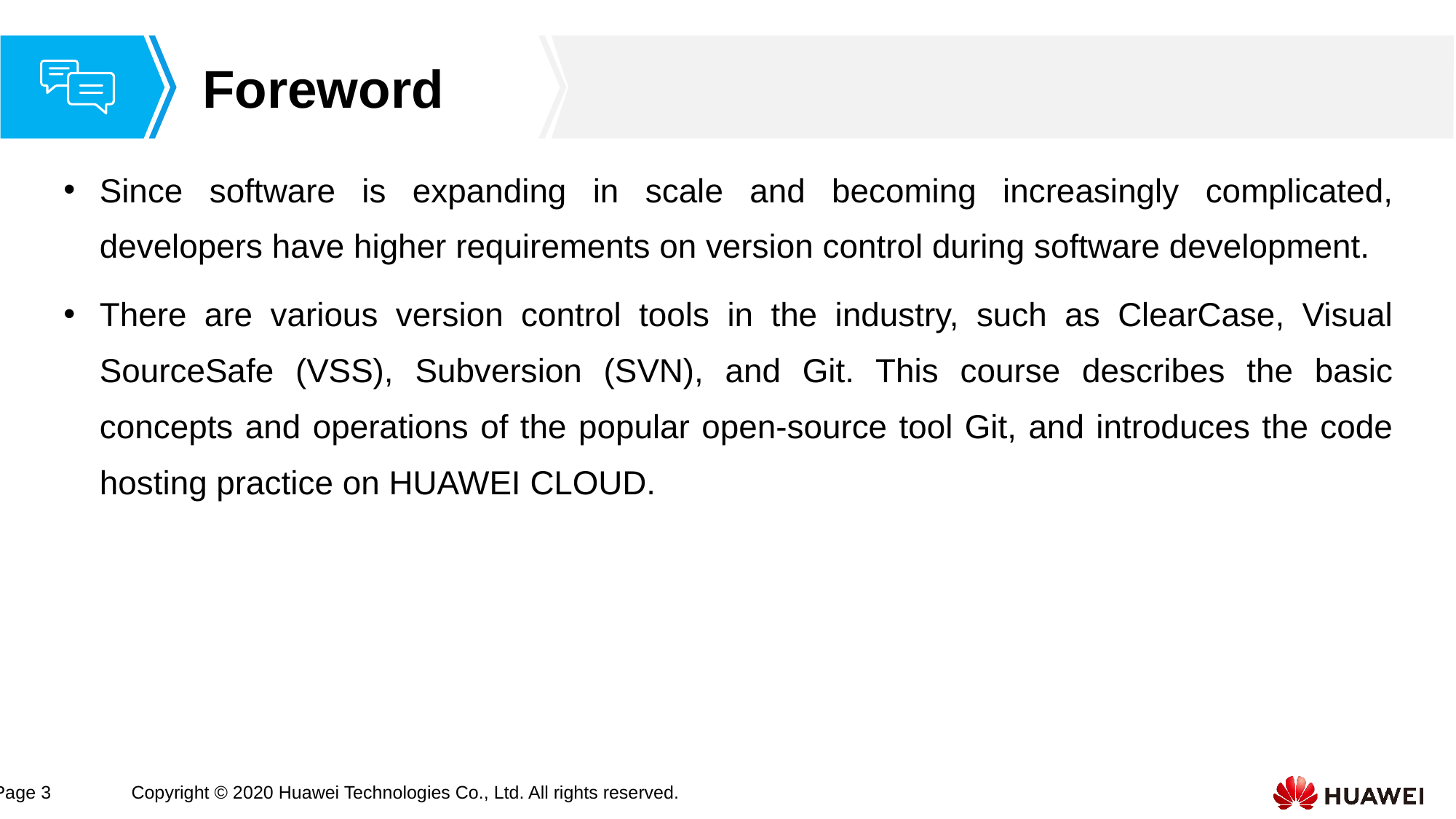

Since software is expanding in scale and becoming increasingly complicated, developers have higher requirements on version control during software development.
There are various version control tools in the industry, such as ClearCase, Visual SourceSafe (VSS), Subversion (SVN), and Git. This course describes the basic concepts and operations of the popular open-source tool Git, and introduces the code hosting practice on HUAWEI CLOUD.